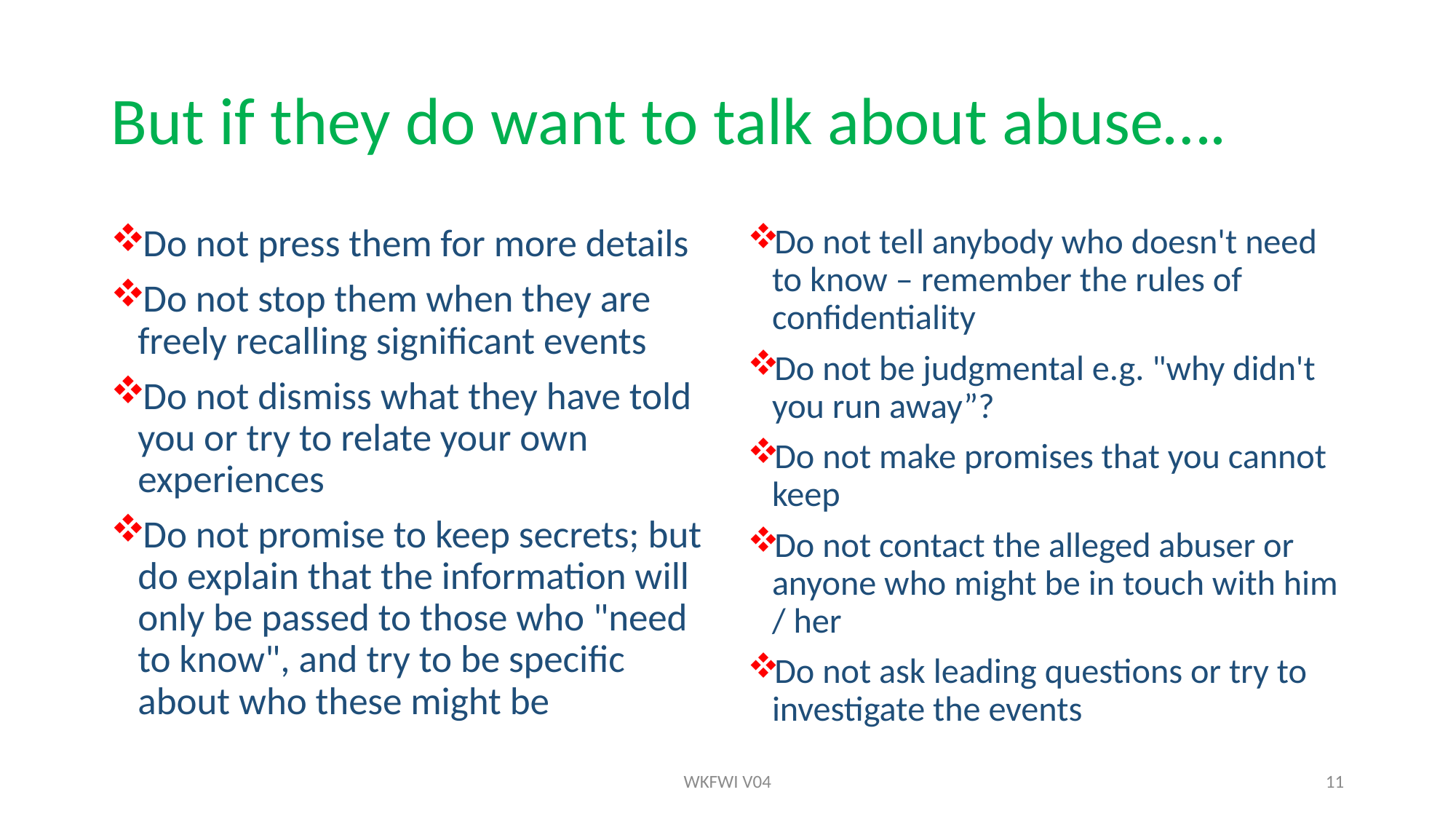

# But if they do want to talk about abuse….
Do not press them for more details
Do not stop them when they are freely recalling significant events
Do not dismiss what they have told you or try to relate your own experiences
Do not promise to keep secrets; but do explain that the information will only be passed to those who "need to know", and try to be specific about who these might be

Do not tell anybody who doesn't need to know – remember the rules of confidentiality
Do not be judgmental e.g. "why didn't you run away”?
Do not make promises that you cannot keep
Do not contact the alleged abuser or anyone who might be in touch with him / her
Do not ask leading questions or try to investigate the events
WKFWI V04
11